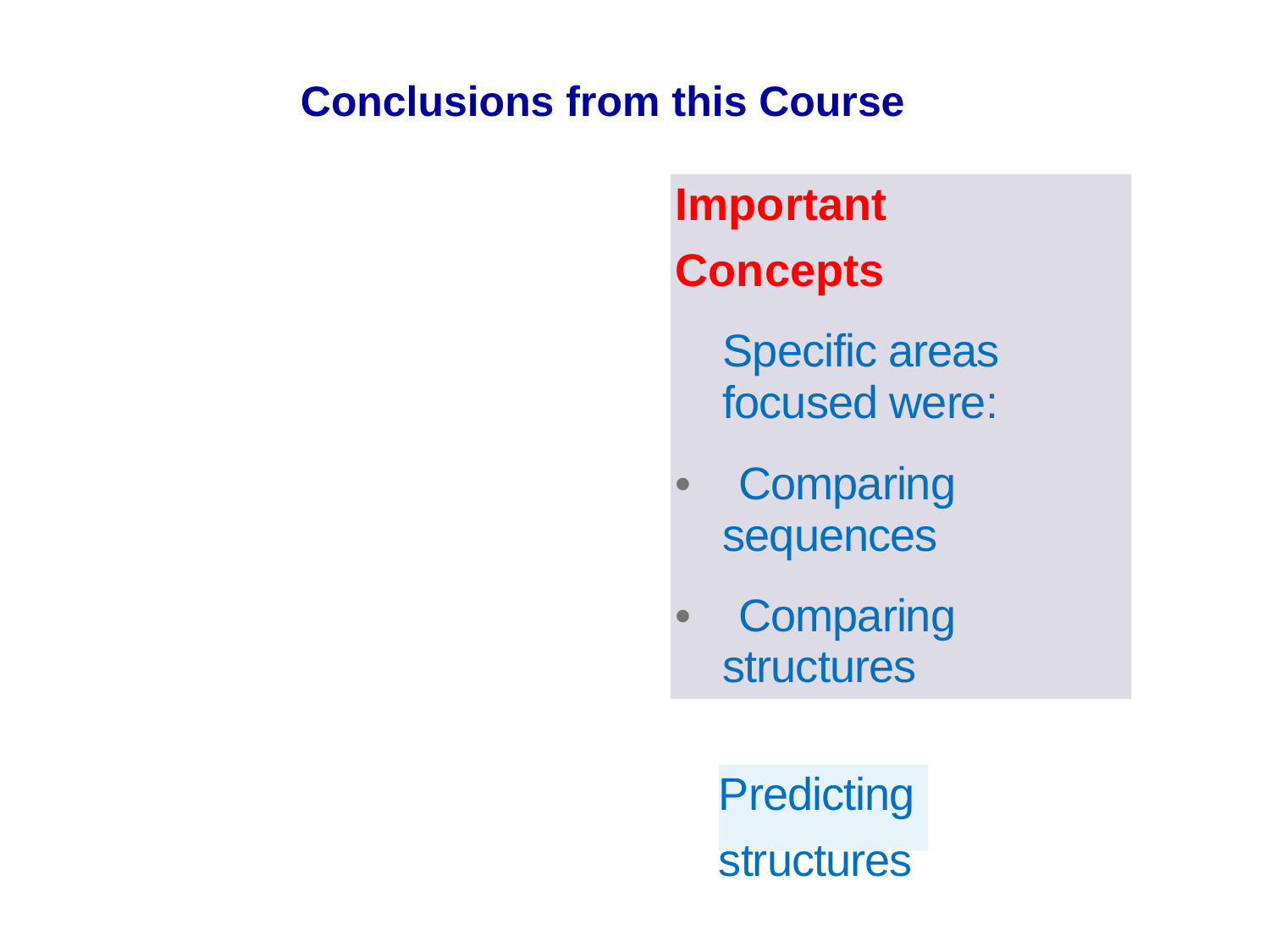

Conclusions from this Course
Important
Concepts
Specific areas focused were:
•    Comparing sequences
•    Comparing structures
Predicting
structures